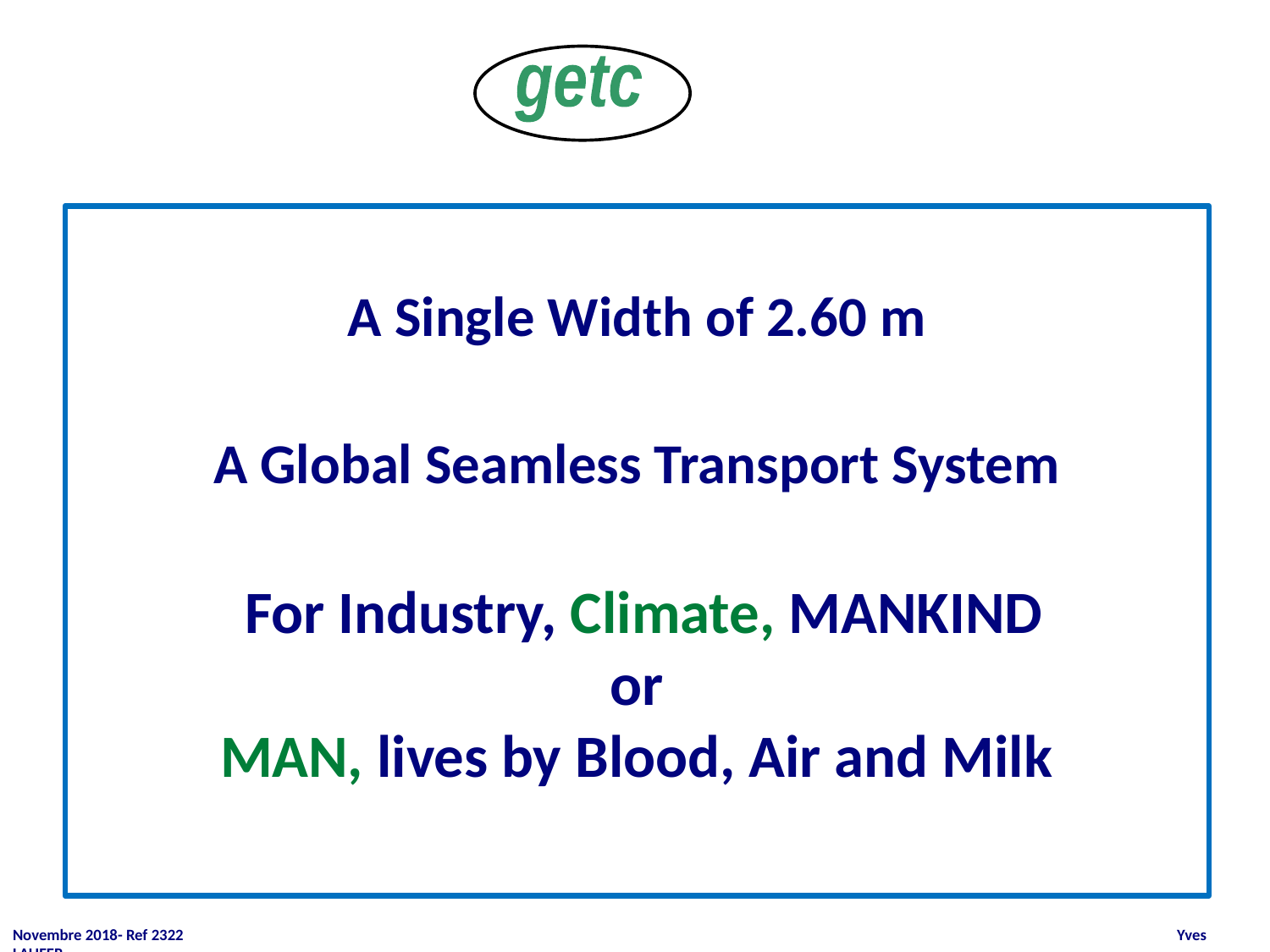

getc

A Single Width of 2.60 m

A Global Seamless Transport System

 For Industry, Climate, MANKIND
or
MAN, lives by Blood, Air and Milk

Novembre 2018- Ref 2322 				    	                                                                                                                Yves LAUFER